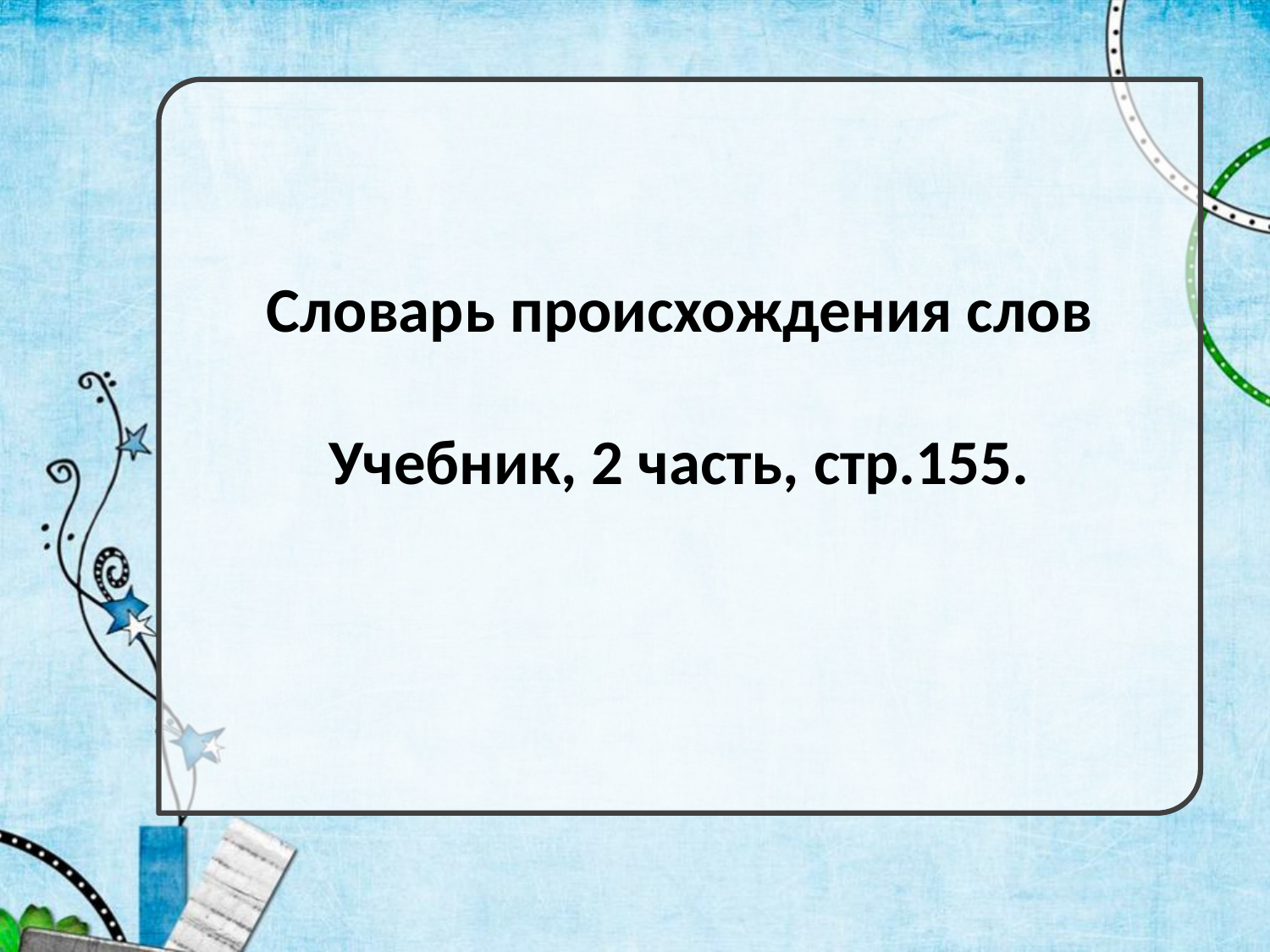

Словарь происхождения слов

Учебник, 2 часть, стр.155.